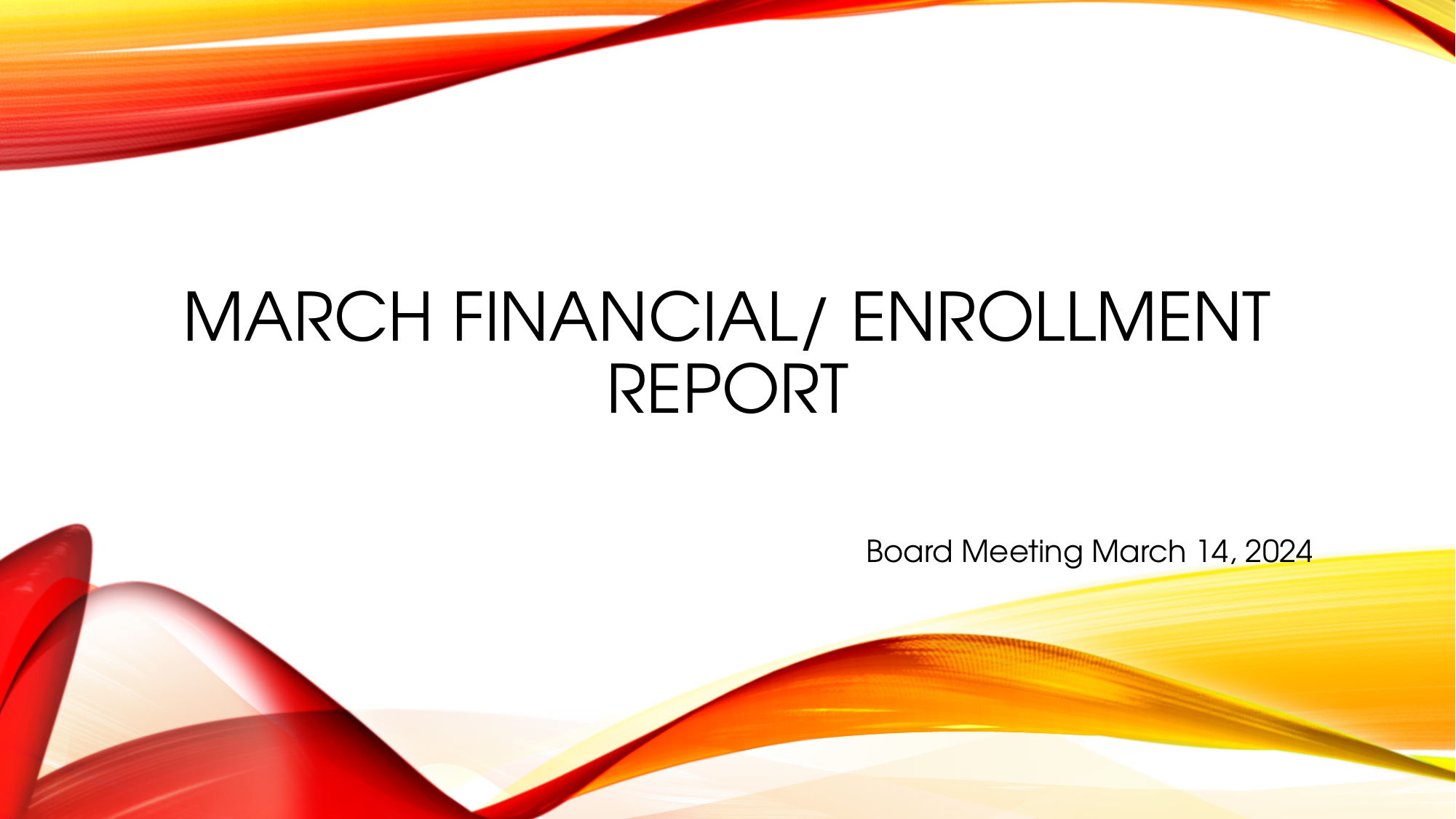

# MARCH FINANCIAL/ ENROLLMENT REPORT
Board Meeting March 14, 2024